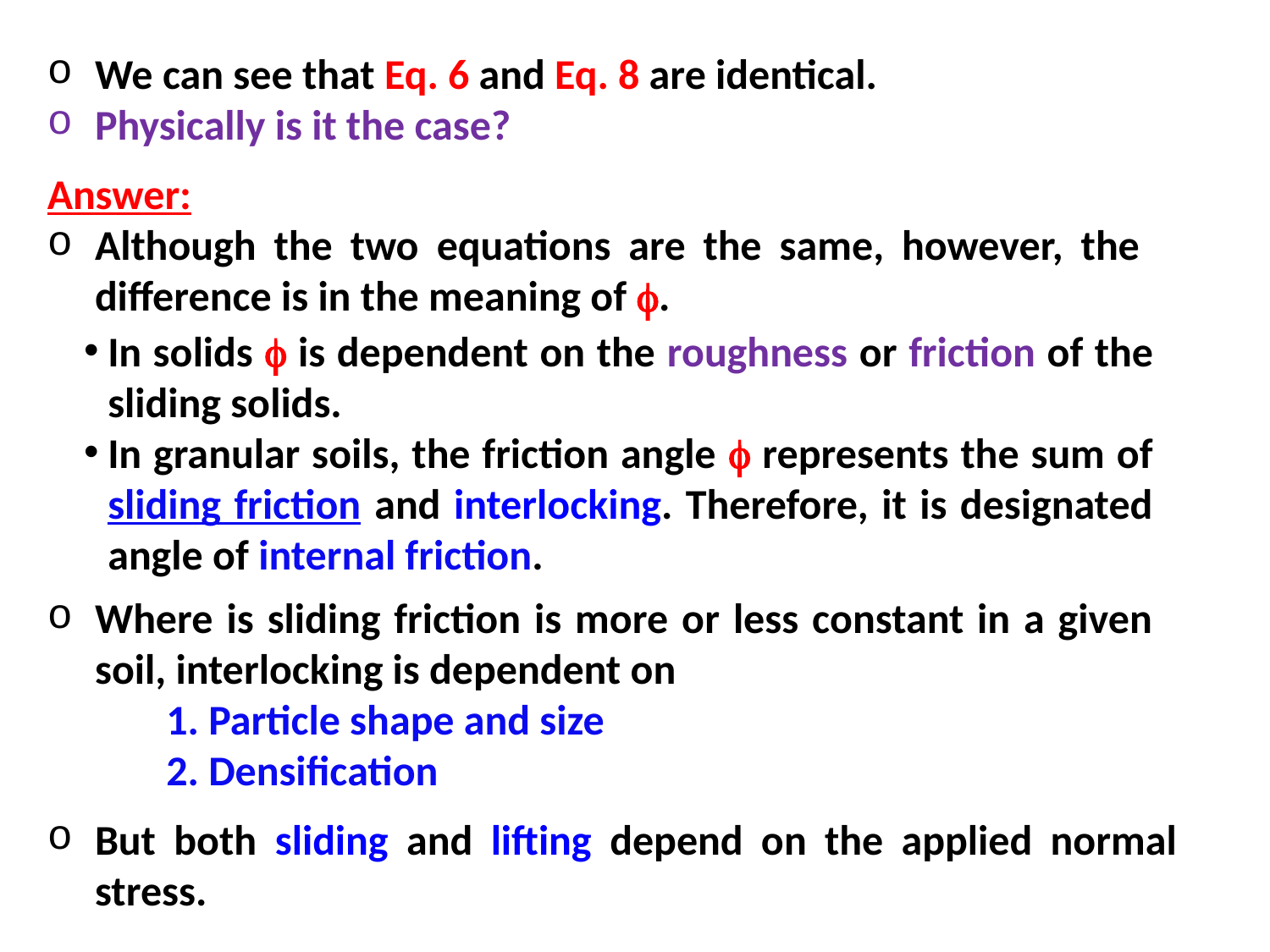

We can see that Eq. 6 and Eq. 8 are identical.
Physically is it the case?
Answer:
Although the two equations are the same, however, the difference is in the meaning of φ.
In solids φ is dependent on the roughness or friction of the sliding solids.
In granular soils, the friction angle φ represents the sum of sliding friction and interlocking. Therefore, it is designated angle of internal friction.
Where is sliding friction is more or less constant in a given soil, interlocking is dependent on
 Particle shape and size
 Densification
But both sliding and lifting depend on the applied normal stress.